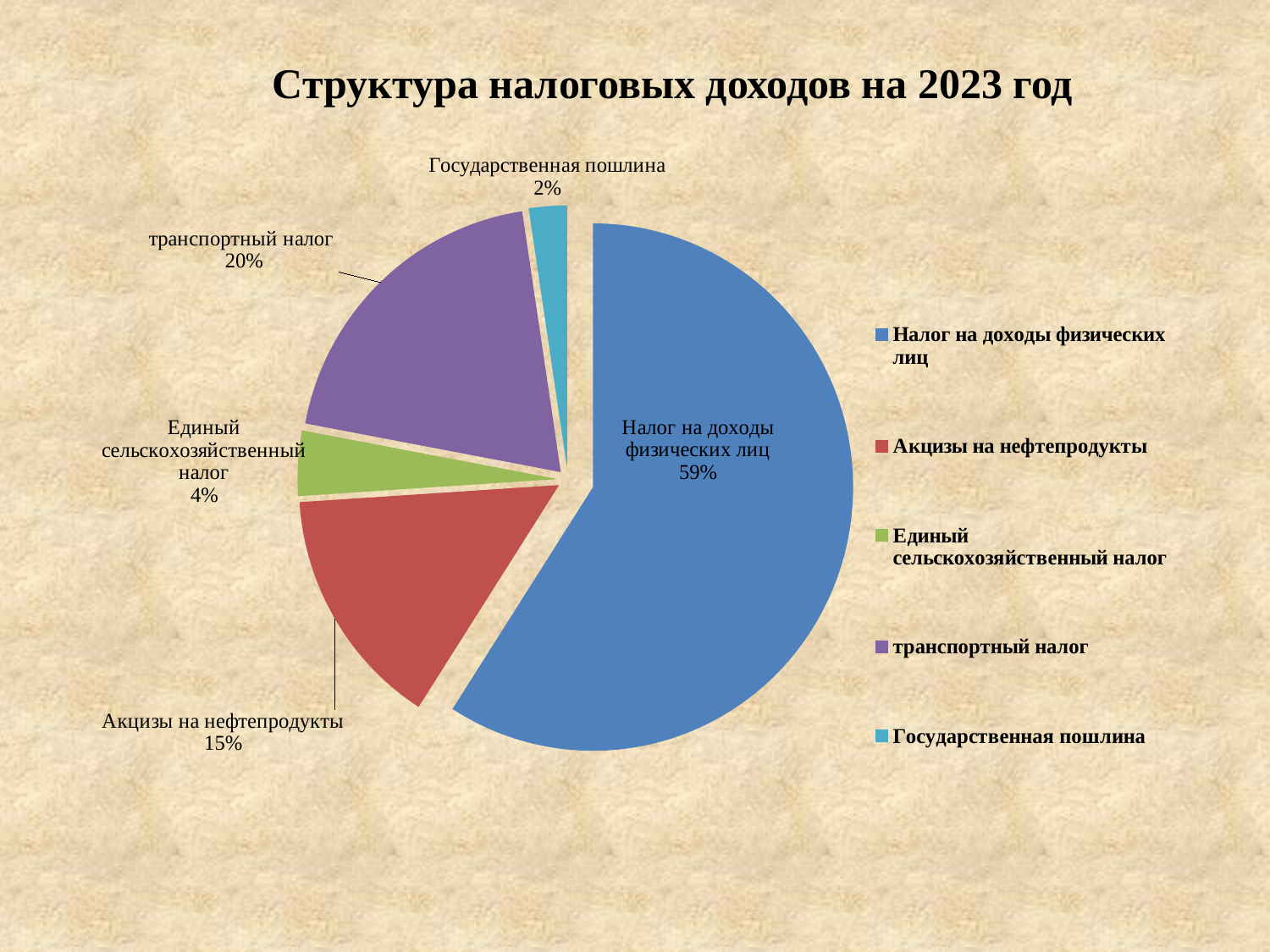

Структура налоговых доходов на 2023 год

### Chart

| Category | План на 2023 год  |
|---|---|
| Налог на доходы физических лиц | 150388.1 |
| Акцизы на нефтепродукты | 37895.3 |
| Единый сельскохозяйственный налог | 10152.799999999987 |
| транспортный налог  | 50074.0 |
| Государственная пошлина | 6042.2 |